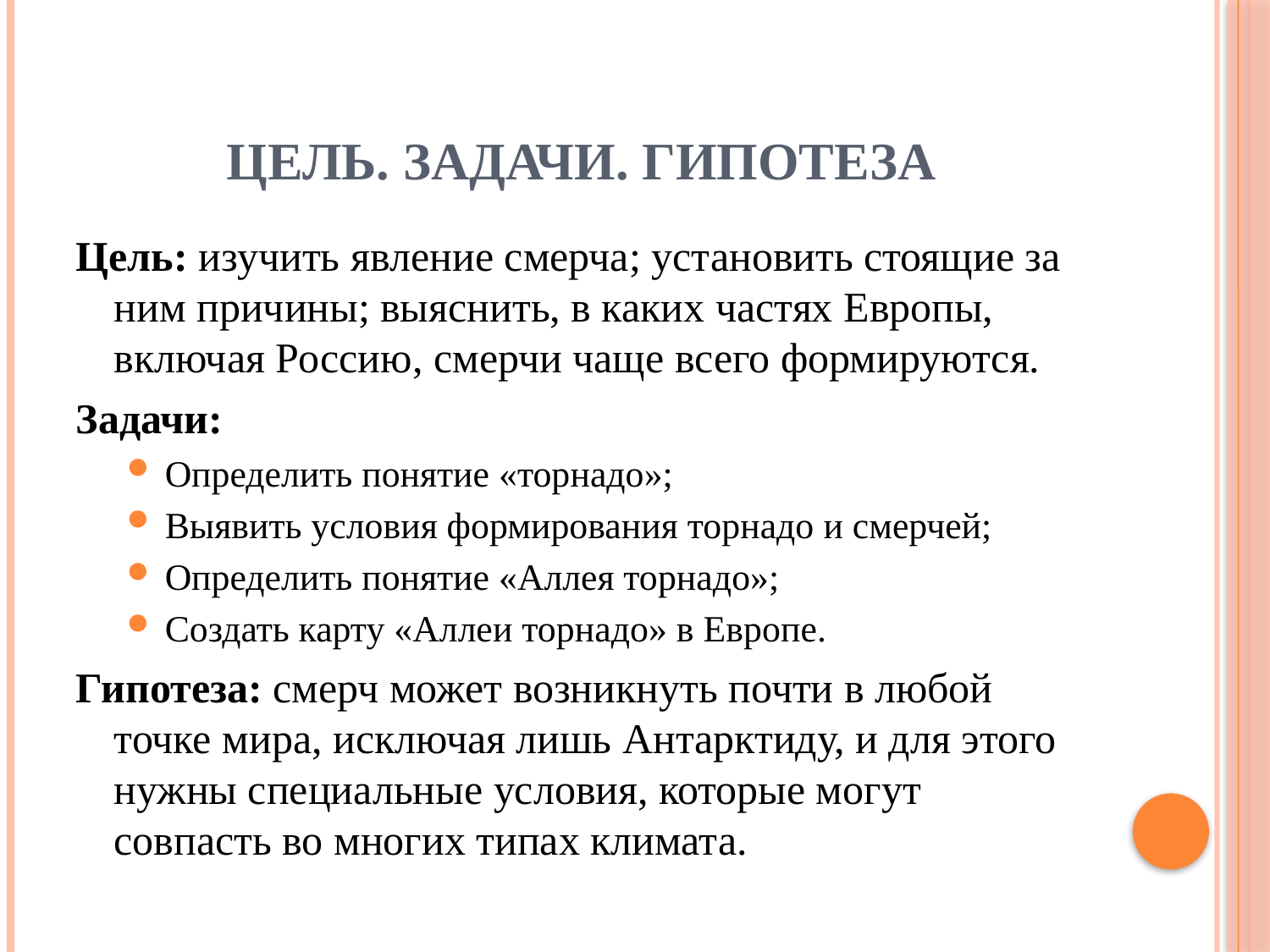

# Цель. Задачи. Гипотеза
Цель: изучить явление смерча; установить стоящие за ним причины; выяснить, в каких частях Европы, включая Россию, смерчи чаще всего формируются.
Задачи:
Определить понятие «торнадо»;
Выявить условия формирования торнадо и смерчей;
Определить понятие «Аллея торнадо»;
Создать карту «Аллеи торнадо» в Европе.
Гипотеза: смерч может возникнуть почти в любой точке мира, исключая лишь Антарктиду, и для этого нужны специальные условия, которые могут совпасть во многих типах климата.